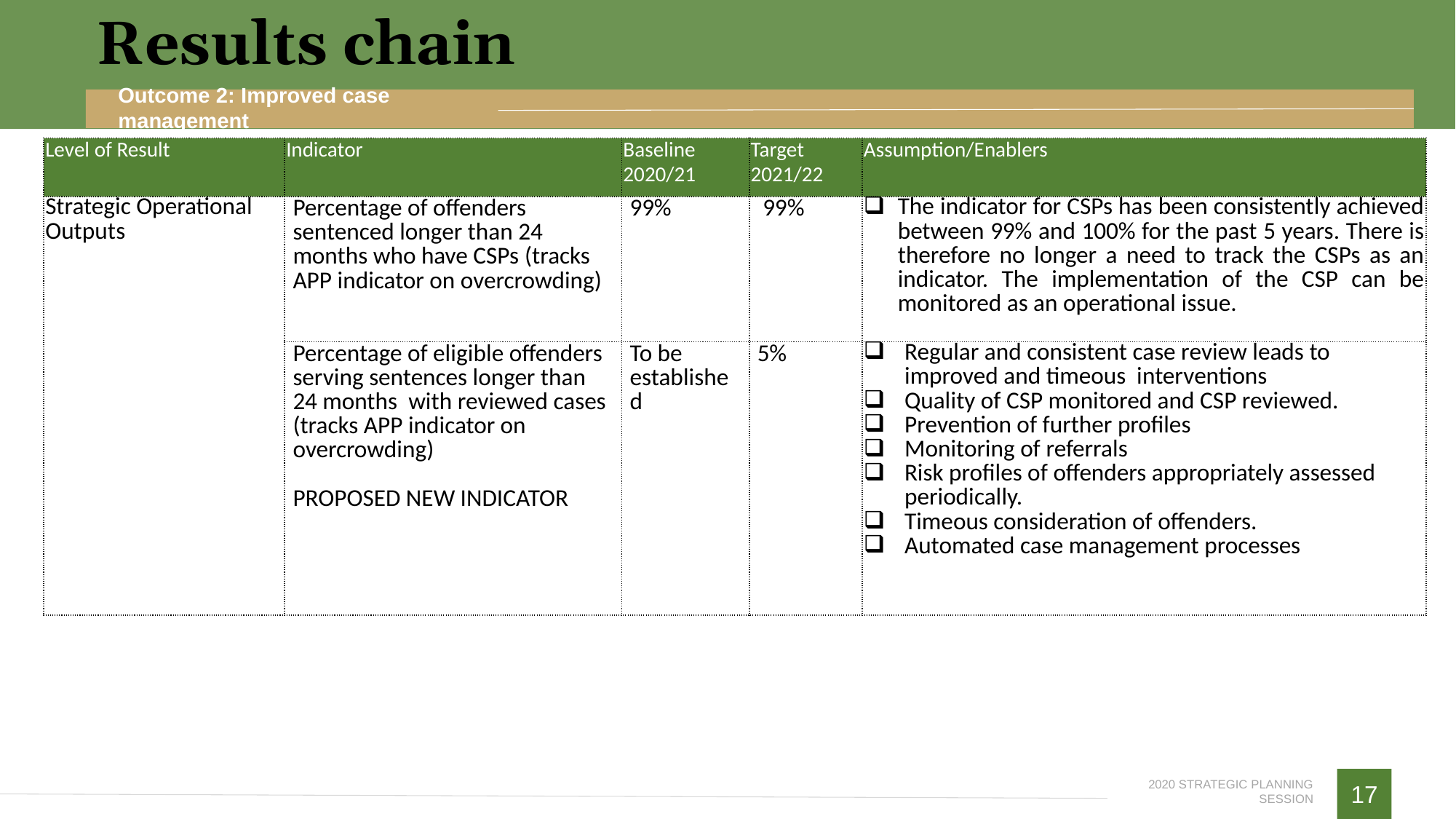

Results chain
Outcome 2: Improved case management
| Level of Result | Indicator | Baseline 2020/21 | Target 2021/22 | Assumption/Enablers |
| --- | --- | --- | --- | --- |
| Strategic Operational Outputs | Percentage of offenders sentenced longer than 24 months who have CSPs (tracks APP indicator on overcrowding) | 99% | 99% | The indicator for CSPs has been consistently achieved between 99% and 100% for the past 5 years. There is therefore no longer a need to track the CSPs as an indicator. The implementation of the CSP can be monitored as an operational issue. |
|  | Percentage of eligible offenders serving sentences longer than 24 months with reviewed cases (tracks APP indicator on overcrowding) PROPOSED NEW INDICATOR | To be established | 5% | Regular and consistent case review leads to improved and timeous interventions Quality of CSP monitored and CSP reviewed. Prevention of further profiles Monitoring of referrals Risk profiles of offenders appropriately assessed periodically. Timeous consideration of offenders. Automated case management processes |